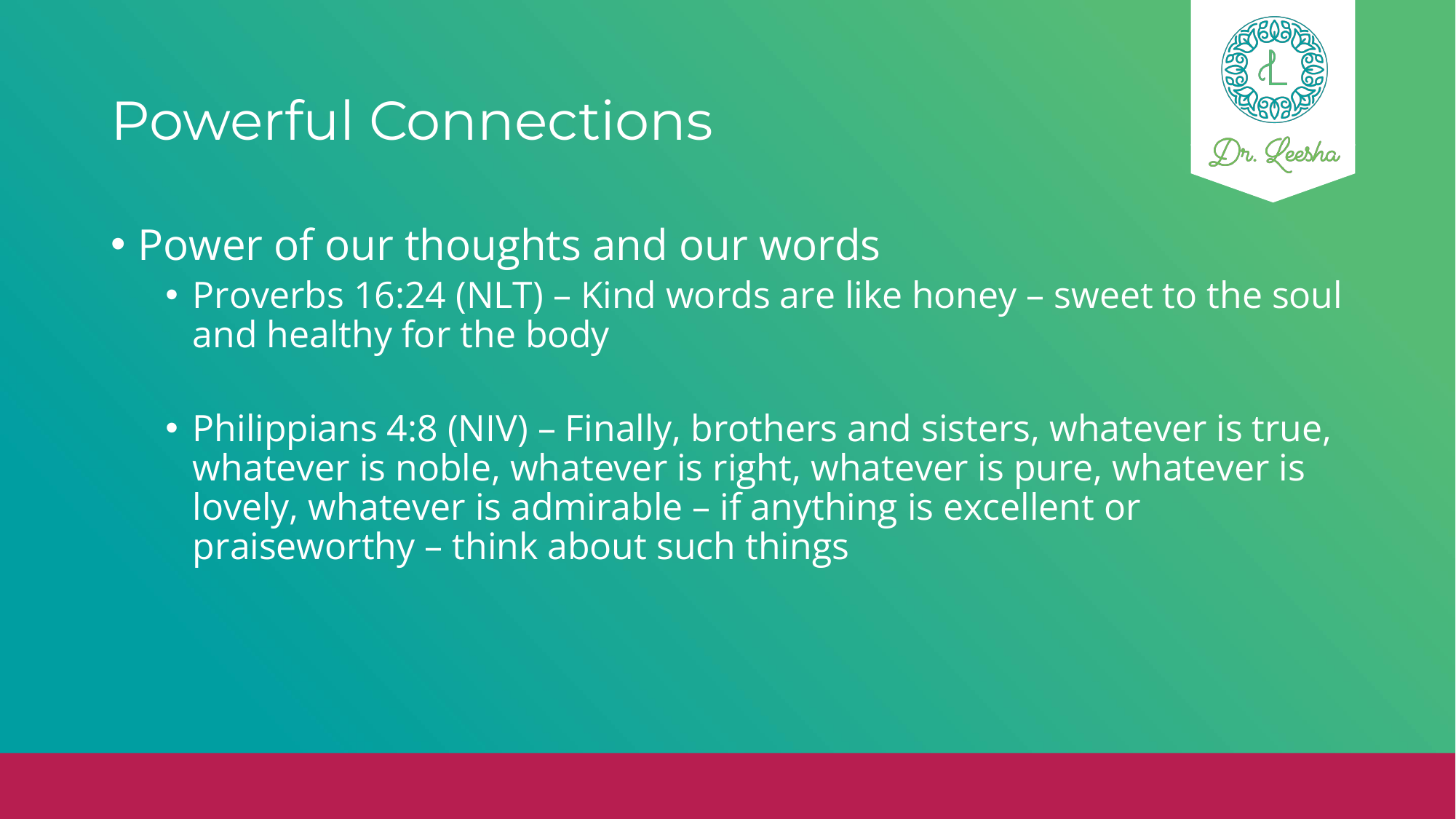

# Powerful Connections
Power of our thoughts and our words
Proverbs 16:24 (NLT) – Kind words are like honey – sweet to the soul and healthy for the body

Philippians 4:8 (NIV) – Finally, brothers and sisters, whatever is true, whatever is noble, whatever is right, whatever is pure, whatever is lovely, whatever is admirable – if anything is excellent or praiseworthy – think about such things